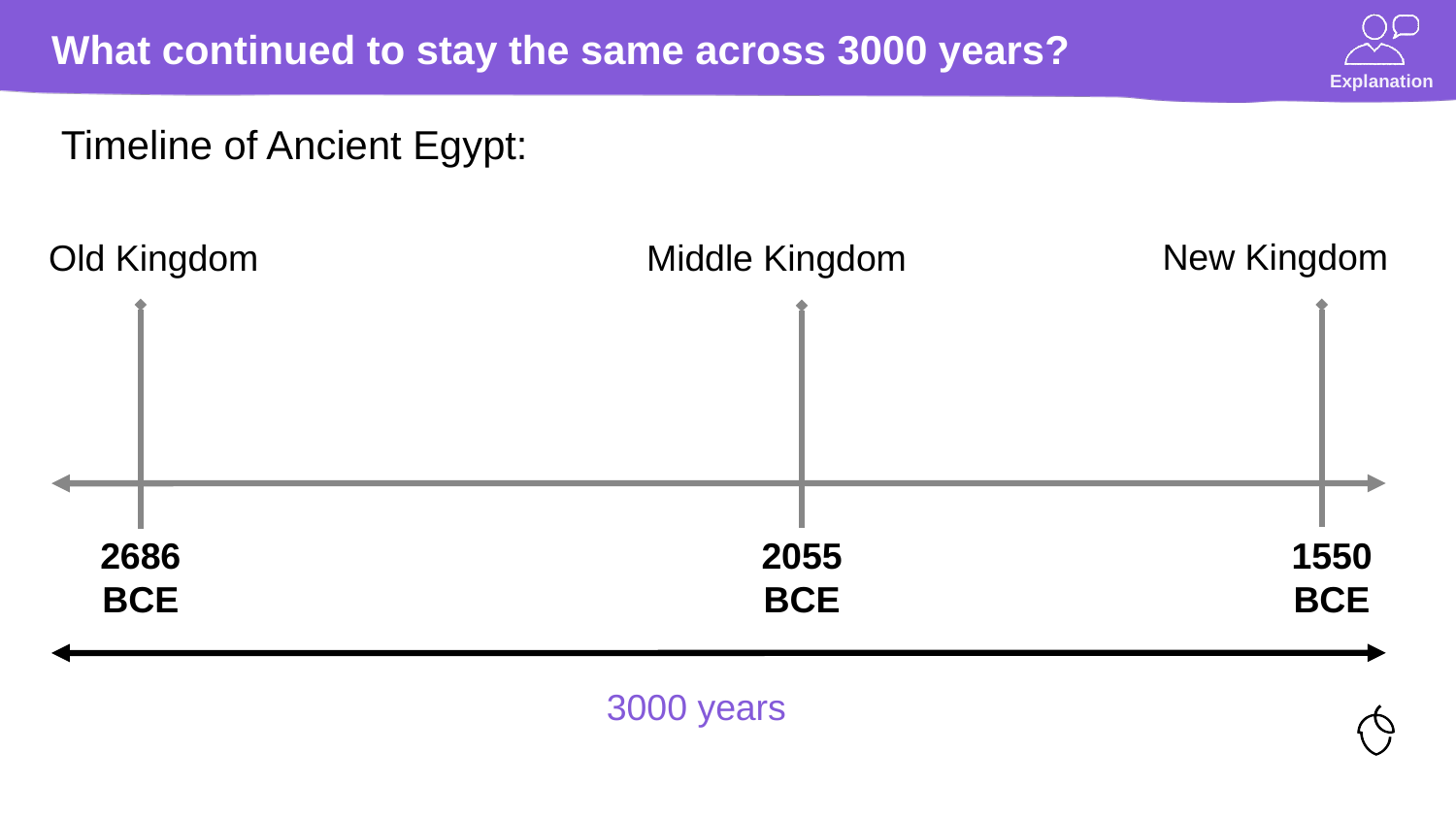

# What continued to stay the same across 3000 years?
Timeline of Ancient Egypt:
New Kingdom
Old Kingdom
Middle Kingdom
2686 BCE
2055
BCE
1550 BCE
3000 years